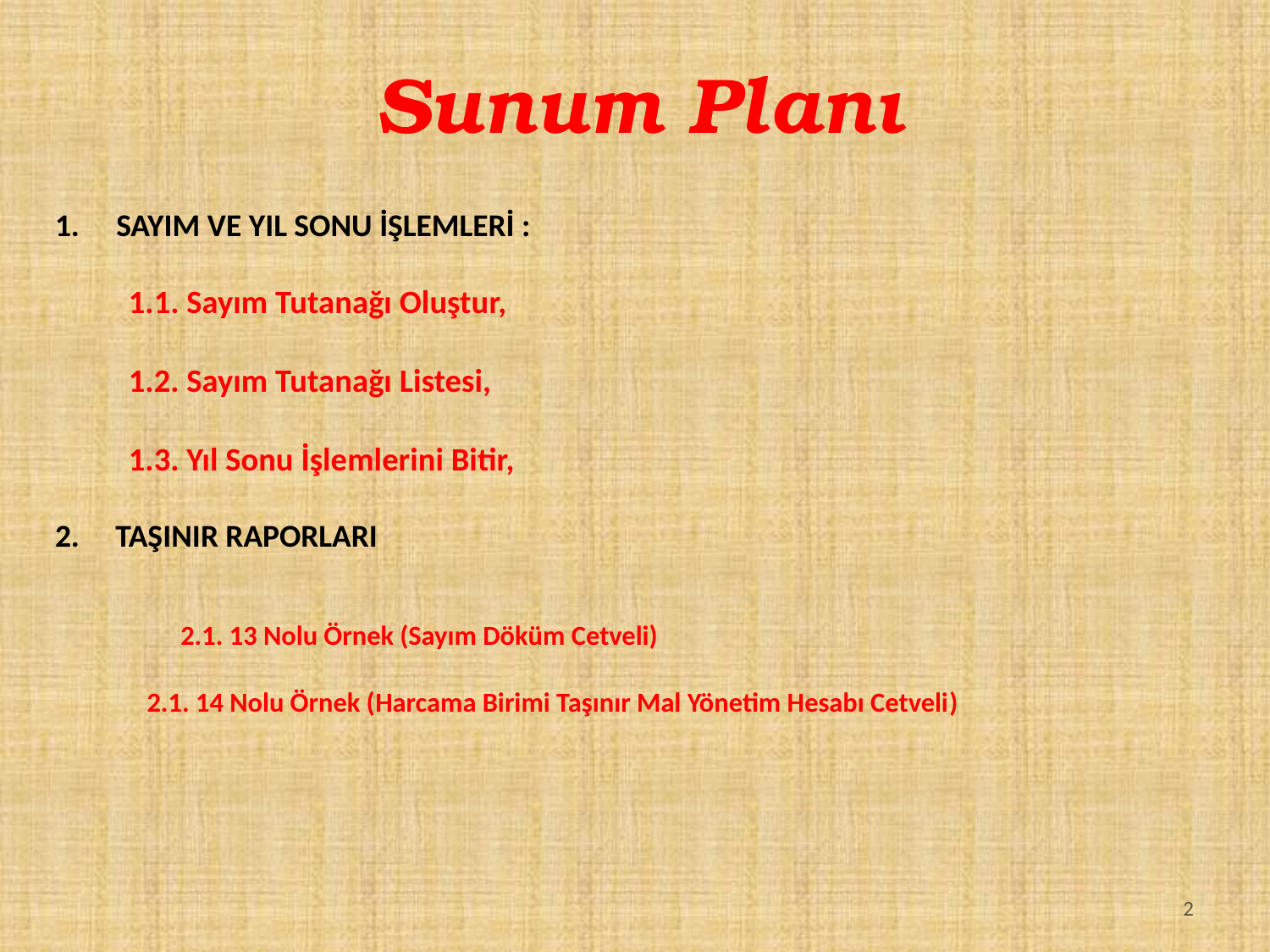

Sunum Planı
SAYIM VE YIL SONU İŞLEMLERİ :

 	1.1. Sayım Tutanağı Oluştur,

      	1.2. Sayım Tutanağı Listesi,

	1.3. Yıl Sonu İşlemlerini Bitir,

2.     TAŞINIR RAPORLARI

                      2.1. 13 Nolu Örnek (Sayım Döküm Cetveli)

	   2.1. 14 Nolu Örnek (Harcama Birimi Taşınır Mal Yönetim Hesabı Cetveli)

2